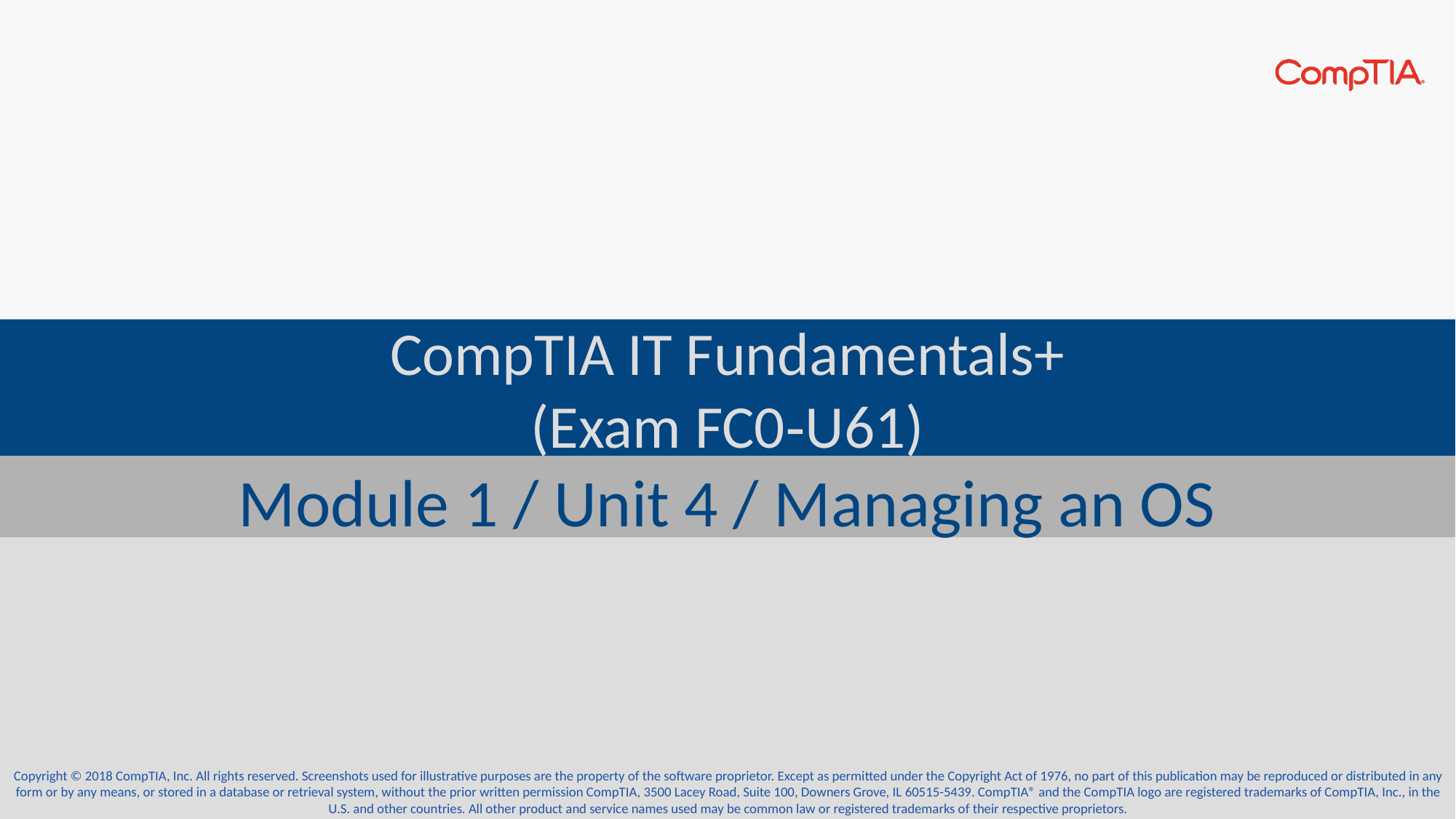

# CompTIA IT Fundamentals+ (Exam FC0‑U61)
Module 1 / Unit 4 / Managing an OS